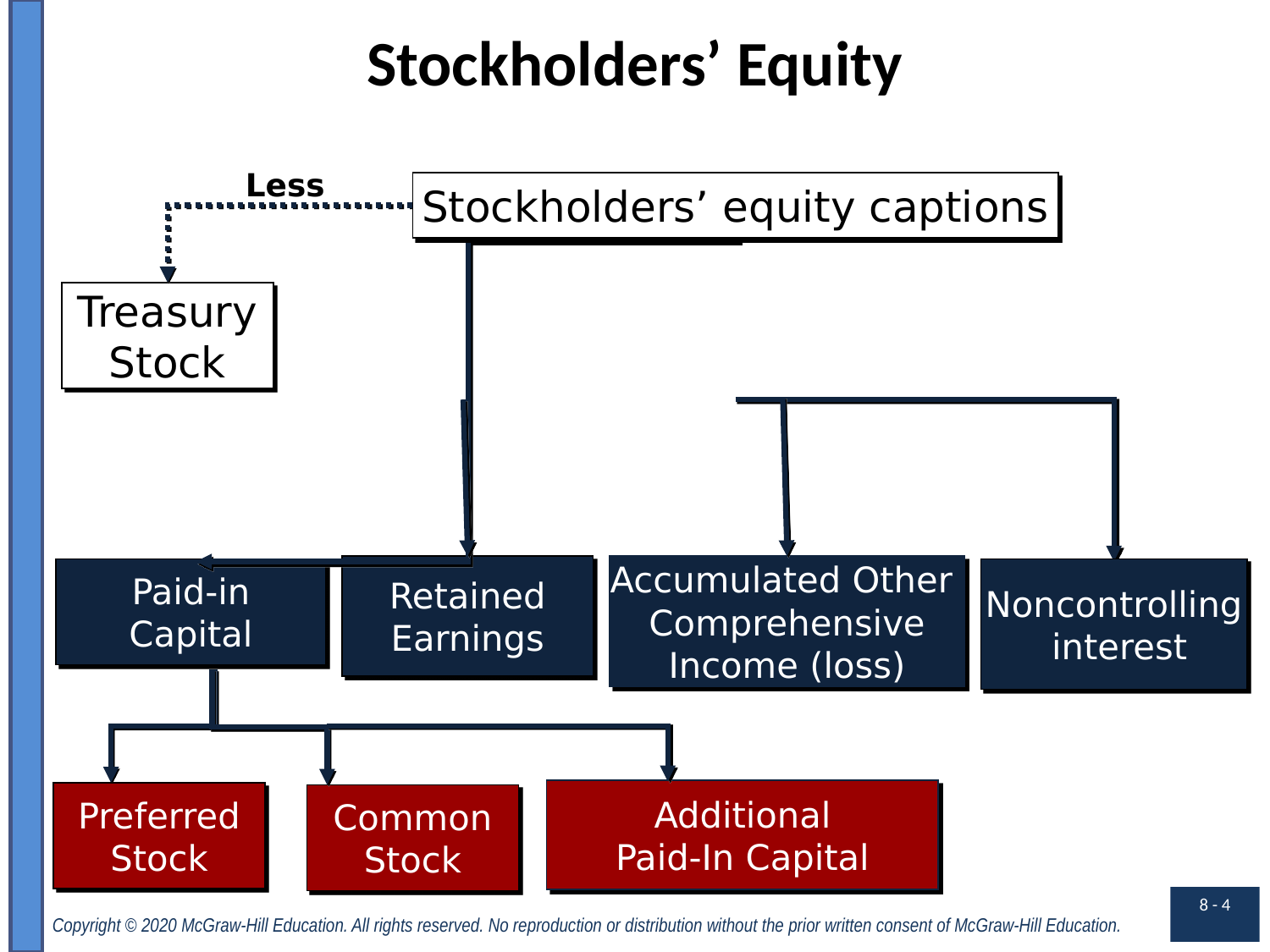

# Stockholders’ Equity
Less
Stockholders’ equity captions
Treasury
Stock
Retained
Earnings
Accumulated Other
Comprehensive
Income (loss)
Noncontrolling
 interest
Paid-in
Capital
Additional
Paid-In Capital
Preferred
Stock
Common
Stock